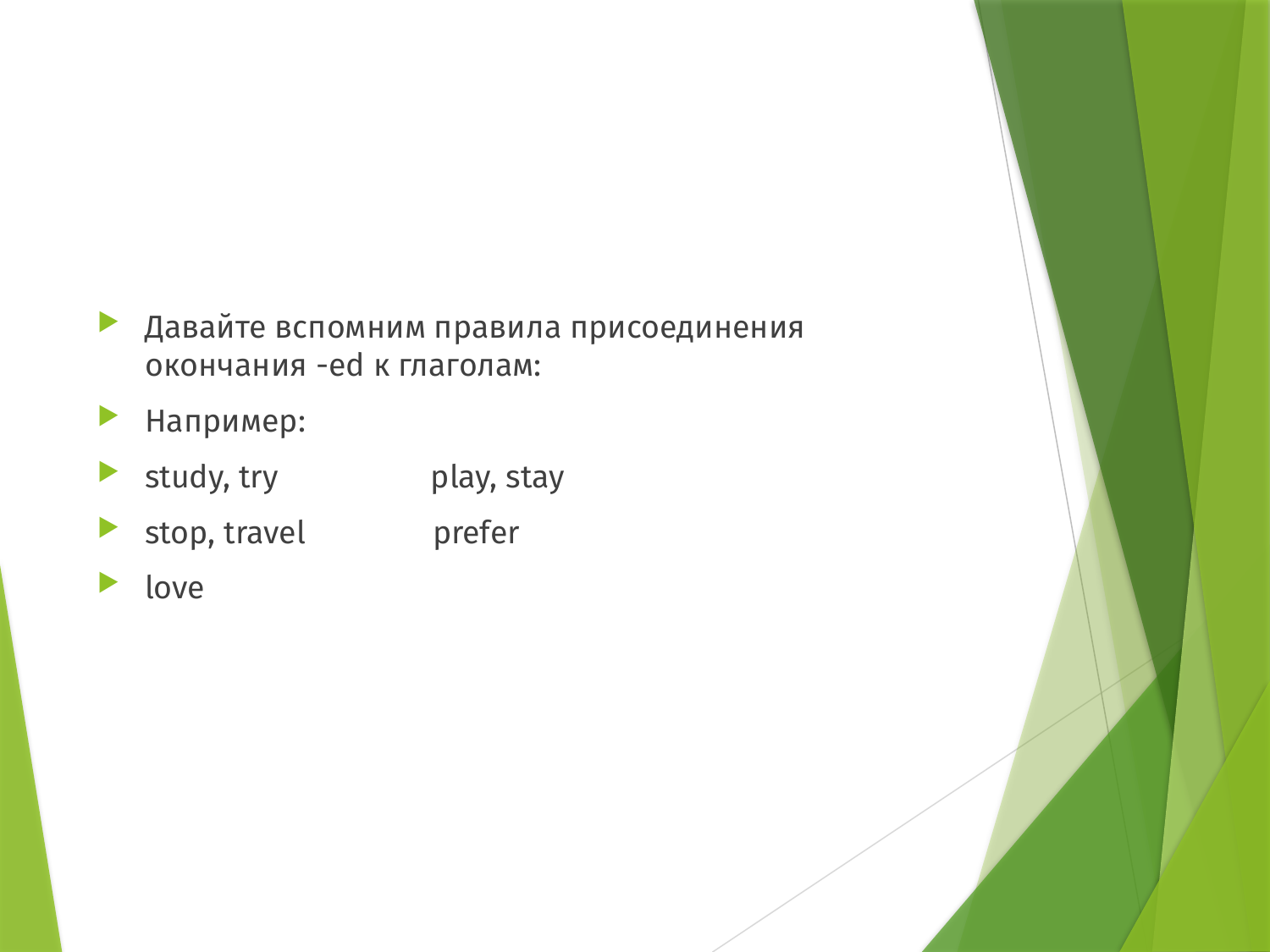

#
Давайте вспомним правила присоединения окончания -ed к глаголам:
Например:
study, try                  play, stay
stop, travel               prefer
love